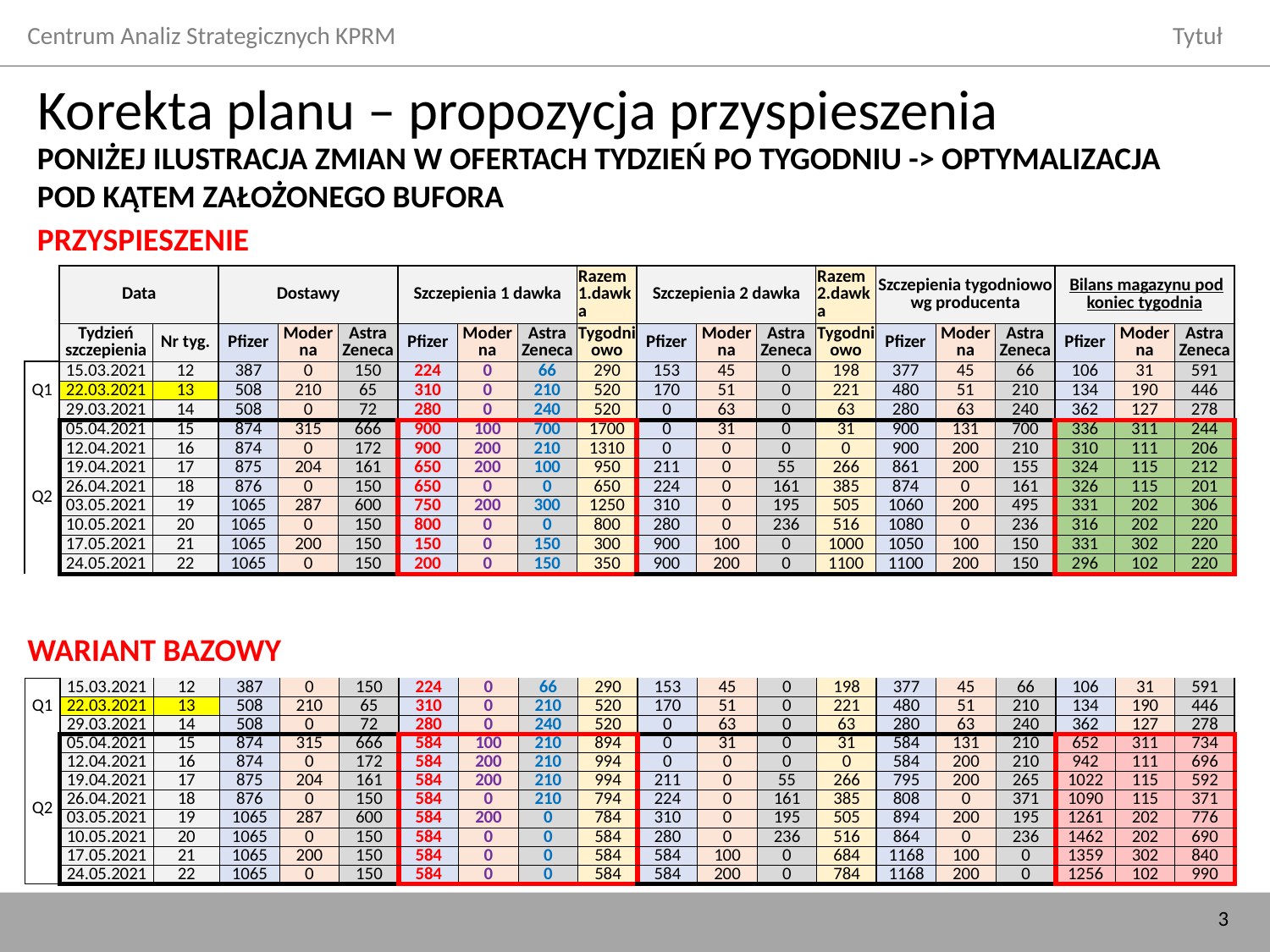

# Korekta planu – propozycja przyspieszenia
PONIŻEJ ILUSTRACJA ZMIAN W OFERTACH TYDZIEŃ PO TYGODNIU -> OPTYMALIZACJA POD KĄTEM ZAŁOŻONEGO BUFORA
PRZYSPIESZENIE
|  | Data |  | Dostawy |  |  | Szczepienia 1 dawka |  |  | Razem 1.dawka | Szczepienia 2 dawka |  |  | Razem 2.dawka | Szczepienia tygodniowo wg producenta |  |  | Bilans magazynu pod koniec tygodnia |  |  |
| --- | --- | --- | --- | --- | --- | --- | --- | --- | --- | --- | --- | --- | --- | --- | --- | --- | --- | --- | --- |
|  | Tydzień szczepienia | Nr tyg. | Pfizer | Moderna | Astra Zeneca | Pfizer | Moderna | Astra Zeneca | Tygodniowo | Pfizer | Moderna | Astra Zeneca | Tygodniowo | Pfizer | Moderna | Astra Zeneca | Pfizer | Moderna | Astra Zeneca |
| Q1 | 15.03.2021 | 12 | 387 | 0 | 150 | 224 | 0 | 66 | 290 | 153 | 45 | 0 | 198 | 377 | 45 | 66 | 106 | 31 | 591 |
|  | 22.03.2021 | 13 | 508 | 210 | 65 | 310 | 0 | 210 | 520 | 170 | 51 | 0 | 221 | 480 | 51 | 210 | 134 | 190 | 446 |
|  | 29.03.2021 | 14 | 508 | 0 | 72 | 280 | 0 | 240 | 520 | 0 | 63 | 0 | 63 | 280 | 63 | 240 | 362 | 127 | 278 |
| Q2 | 05.04.2021 | 15 | 874 | 315 | 666 | 900 | 100 | 700 | 1700 | 0 | 31 | 0 | 31 | 900 | 131 | 700 | 336 | 311 | 244 |
|  | 12.04.2021 | 16 | 874 | 0 | 172 | 900 | 200 | 210 | 1310 | 0 | 0 | 0 | 0 | 900 | 200 | 210 | 310 | 111 | 206 |
|  | 19.04.2021 | 17 | 875 | 204 | 161 | 650 | 200 | 100 | 950 | 211 | 0 | 55 | 266 | 861 | 200 | 155 | 324 | 115 | 212 |
|  | 26.04.2021 | 18 | 876 | 0 | 150 | 650 | 0 | 0 | 650 | 224 | 0 | 161 | 385 | 874 | 0 | 161 | 326 | 115 | 201 |
|  | 03.05.2021 | 19 | 1065 | 287 | 600 | 750 | 200 | 300 | 1250 | 310 | 0 | 195 | 505 | 1060 | 200 | 495 | 331 | 202 | 306 |
|  | 10.05.2021 | 20 | 1065 | 0 | 150 | 800 | 0 | 0 | 800 | 280 | 0 | 236 | 516 | 1080 | 0 | 236 | 316 | 202 | 220 |
|  | 17.05.2021 | 21 | 1065 | 200 | 150 | 150 | 0 | 150 | 300 | 900 | 100 | 0 | 1000 | 1050 | 100 | 150 | 331 | 302 | 220 |
|  | 24.05.2021 | 22 | 1065 | 0 | 150 | 200 | 0 | 150 | 350 | 900 | 200 | 0 | 1100 | 1100 | 200 | 150 | 296 | 102 | 220 |
WARIANT BAZOWY
| Q1 | 15.03.2021 | 12 | 387 | 0 | 150 | 224 | 0 | 66 | 290 | 153 | 45 | 0 | 198 | 377 | 45 | 66 | 106 | 31 | 591 |
| --- | --- | --- | --- | --- | --- | --- | --- | --- | --- | --- | --- | --- | --- | --- | --- | --- | --- | --- | --- |
|  | 22.03.2021 | 13 | 508 | 210 | 65 | 310 | 0 | 210 | 520 | 170 | 51 | 0 | 221 | 480 | 51 | 210 | 134 | 190 | 446 |
|  | 29.03.2021 | 14 | 508 | 0 | 72 | 280 | 0 | 240 | 520 | 0 | 63 | 0 | 63 | 280 | 63 | 240 | 362 | 127 | 278 |
| Q2 | 05.04.2021 | 15 | 874 | 315 | 666 | 584 | 100 | 210 | 894 | 0 | 31 | 0 | 31 | 584 | 131 | 210 | 652 | 311 | 734 |
|  | 12.04.2021 | 16 | 874 | 0 | 172 | 584 | 200 | 210 | 994 | 0 | 0 | 0 | 0 | 584 | 200 | 210 | 942 | 111 | 696 |
|  | 19.04.2021 | 17 | 875 | 204 | 161 | 584 | 200 | 210 | 994 | 211 | 0 | 55 | 266 | 795 | 200 | 265 | 1022 | 115 | 592 |
|  | 26.04.2021 | 18 | 876 | 0 | 150 | 584 | 0 | 210 | 794 | 224 | 0 | 161 | 385 | 808 | 0 | 371 | 1090 | 115 | 371 |
|  | 03.05.2021 | 19 | 1065 | 287 | 600 | 584 | 200 | 0 | 784 | 310 | 0 | 195 | 505 | 894 | 200 | 195 | 1261 | 202 | 776 |
|  | 10.05.2021 | 20 | 1065 | 0 | 150 | 584 | 0 | 0 | 584 | 280 | 0 | 236 | 516 | 864 | 0 | 236 | 1462 | 202 | 690 |
|  | 17.05.2021 | 21 | 1065 | 200 | 150 | 584 | 0 | 0 | 584 | 584 | 100 | 0 | 684 | 1168 | 100 | 0 | 1359 | 302 | 840 |
|  | 24.05.2021 | 22 | 1065 | 0 | 150 | 584 | 0 | 0 | 584 | 584 | 200 | 0 | 784 | 1168 | 200 | 0 | 1256 | 102 | 990 |
19 marca 2021
3